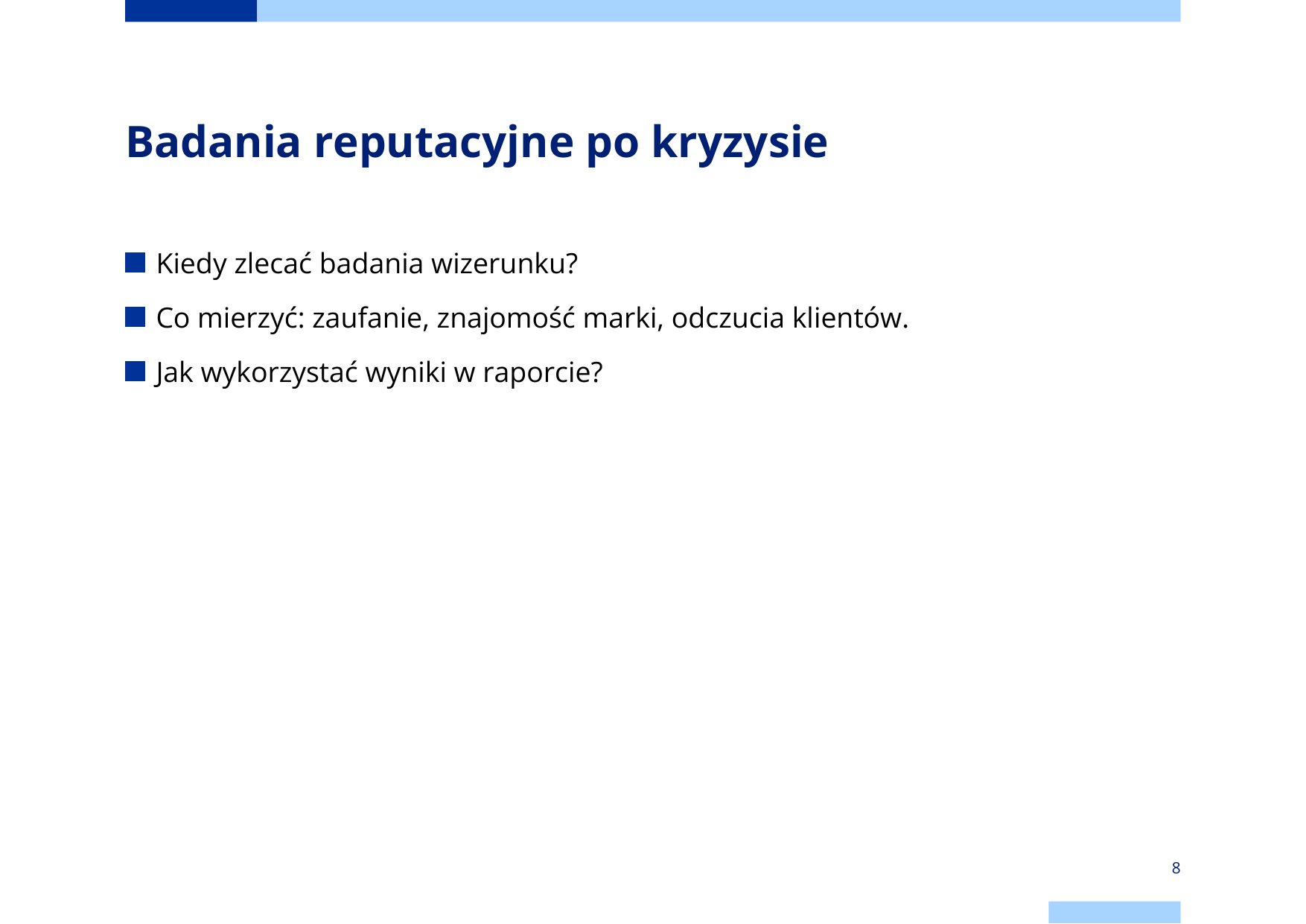

# Badania reputacyjne po kryzysie
Kiedy zlecać badania wizerunku?
Co mierzyć: zaufanie, znajomość marki, odczucia klientów.
Jak wykorzystać wyniki w raporcie?
8